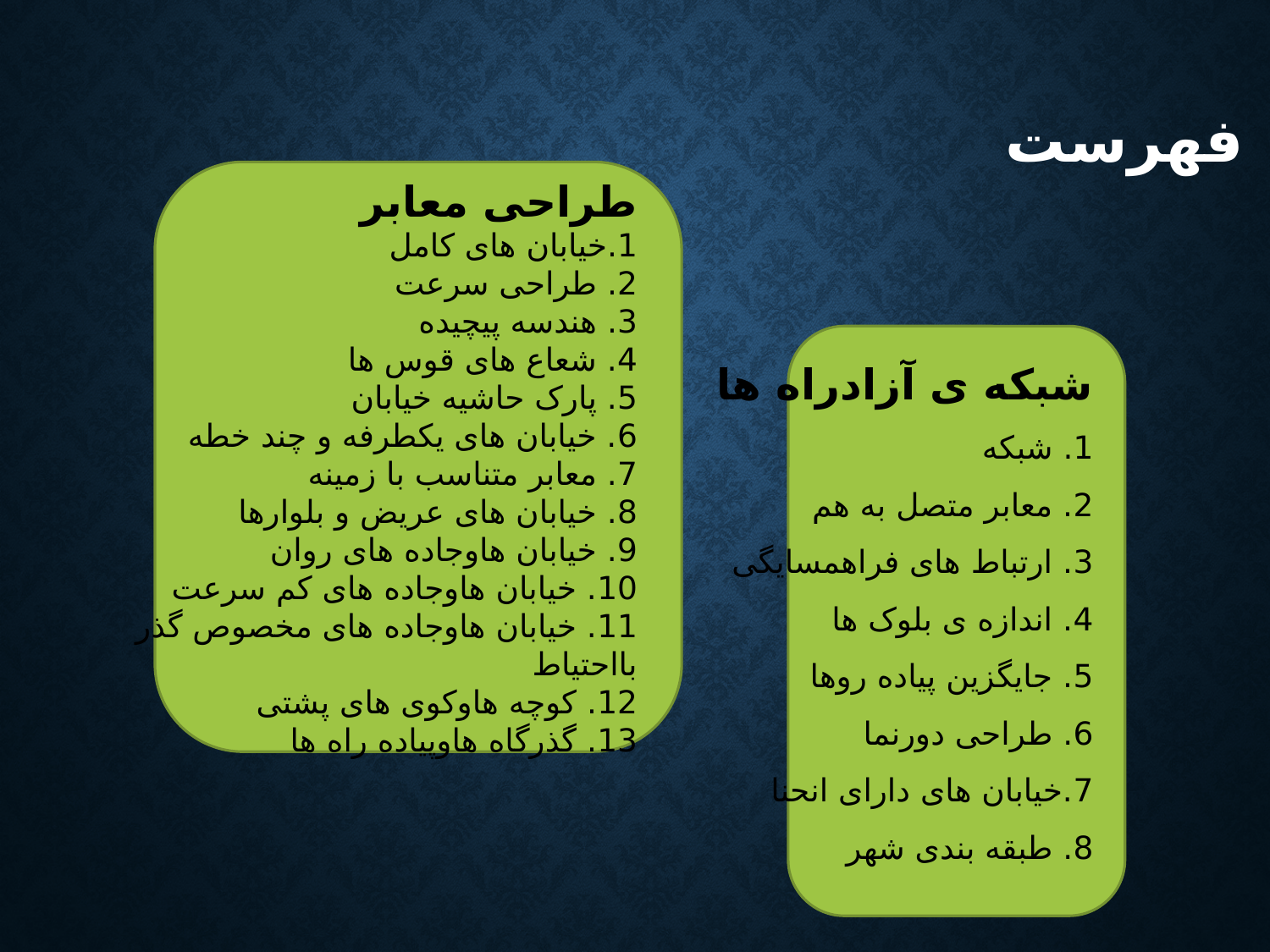

# فهرست
طراحی معابر
1.خیابان های کامل
2. طراحی سرعت
3. هندسه پیچیده
4. شعاع های قوس ها
5. پارک حاشیه خیابان
6. خیابان های یکطرفه و چند خطه
7. معابر متناسب با زمینه
8. خیابان های عریض و بلوارها
9. خیابان هاوجاده های روان
10. خیابان هاوجاده های کم سرعت
11. خیابان هاوجاده های مخصوص گذر بااحتیاط
12. کوچه هاوکوی های پشتی
13. گذرگاه هاوپیاده راه ها

شبکه ی آزادراه ها
1. شبکه
2. معابر متصل به هم
3. ارتباط های فراهمسایگی
4. اندازه ی بلوک ها
5. جایگزین پیاده روها
6. طراحی دورنما
7.خیابان های دارای انحنا
8. طبقه بندی شهر